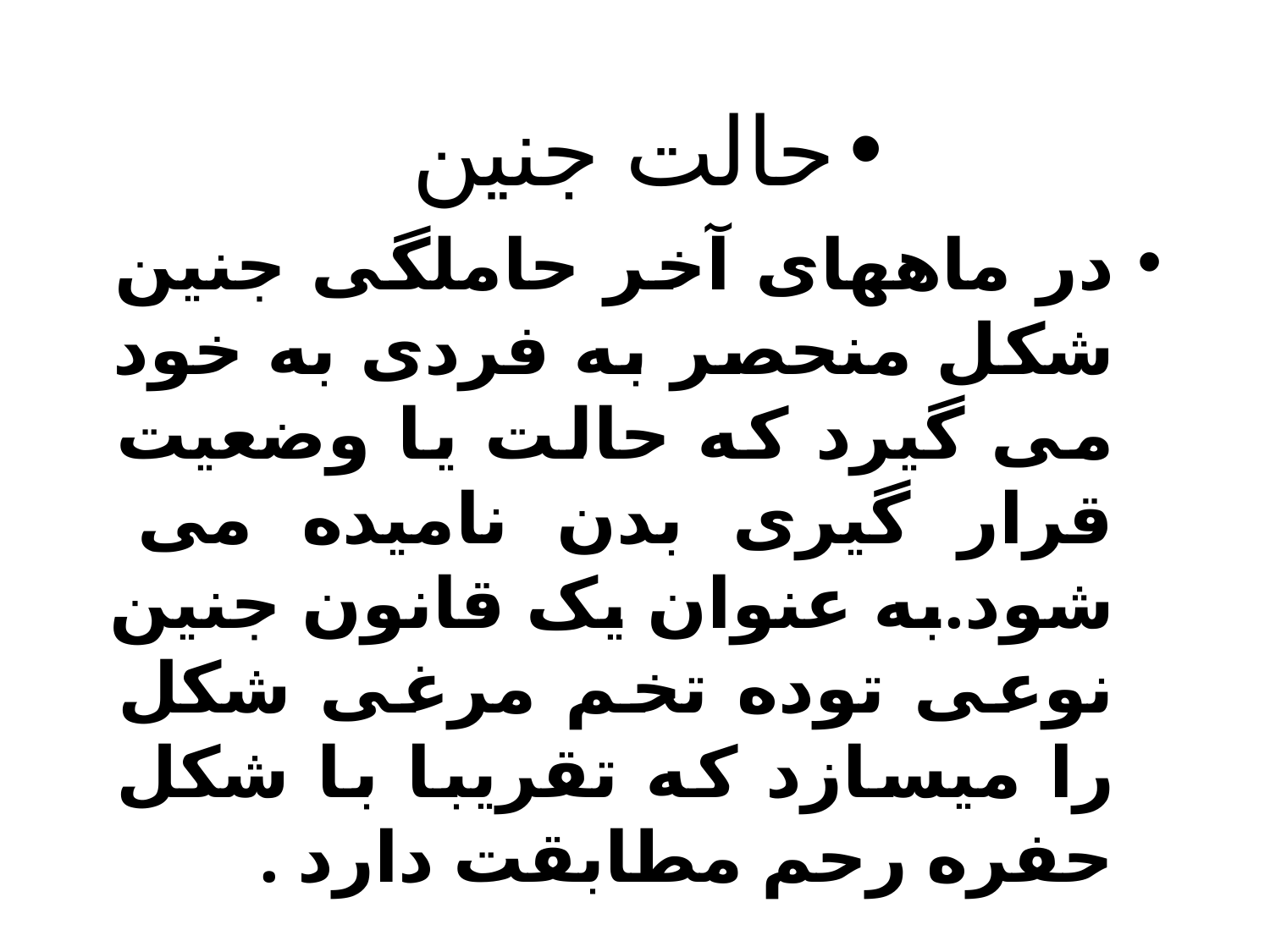

# حالت جنین
در ماههای آخر حاملگی جنین شکل منحصر به فردی به خود می گیرد که حالت یا وضعیت قرار گیری بدن نامیده می شود.به عنوان یک قانون جنین نوعی توده تخم مرغی شکل را می­سازد که تقریبا با شکل حفره رحم مطابقت دارد .